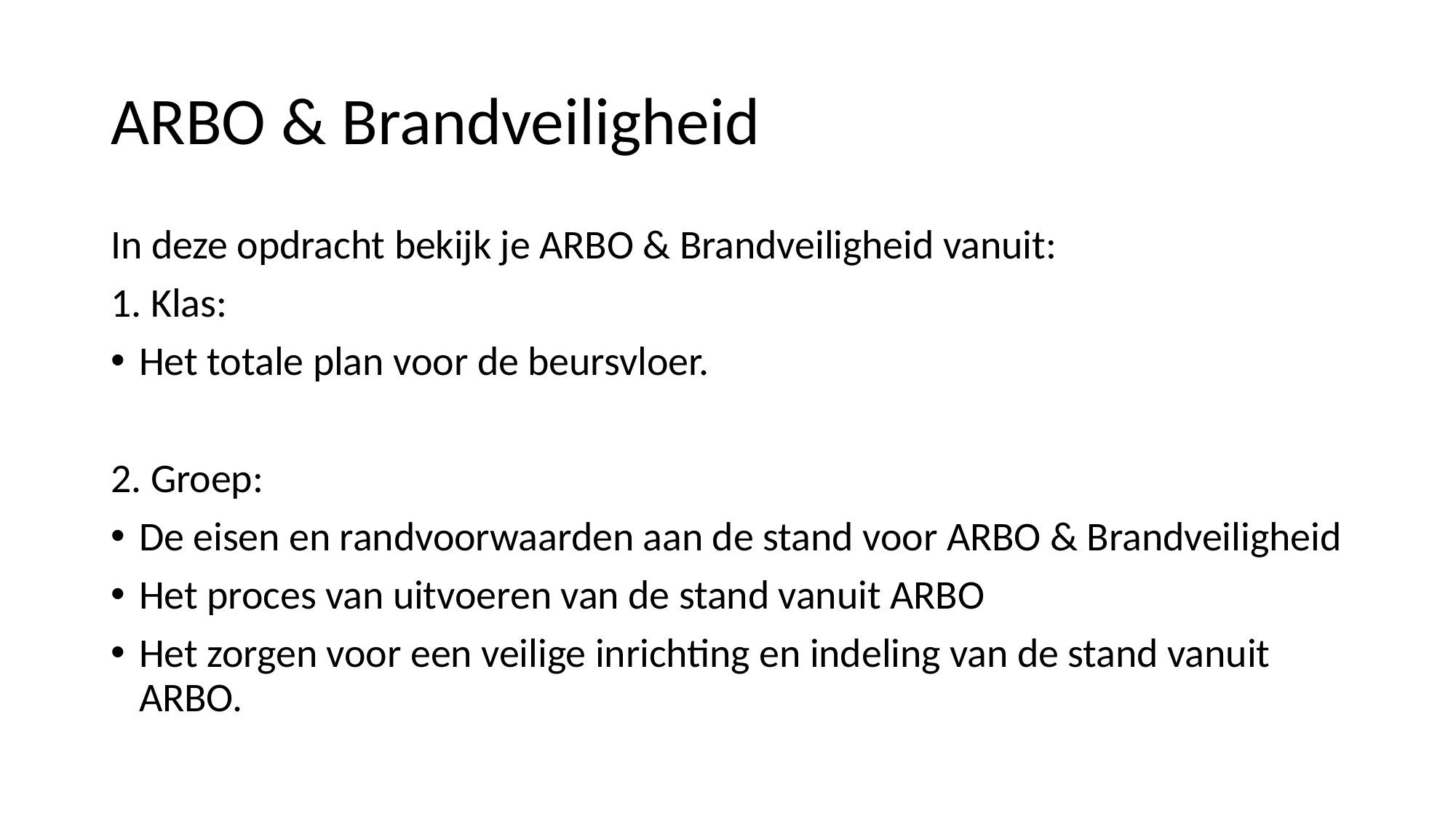

# ARBO & Brandveiligheid
In deze opdracht bekijk je ARBO & Brandveiligheid vanuit:
1. Klas:
Het totale plan voor de beursvloer.

2. Groep:
De eisen en randvoorwaarden aan de stand voor ARBO & Brandveiligheid
Het proces van uitvoeren van de stand vanuit ARBO
Het zorgen voor een veilige inrichting en indeling van de stand vanuit ARBO.